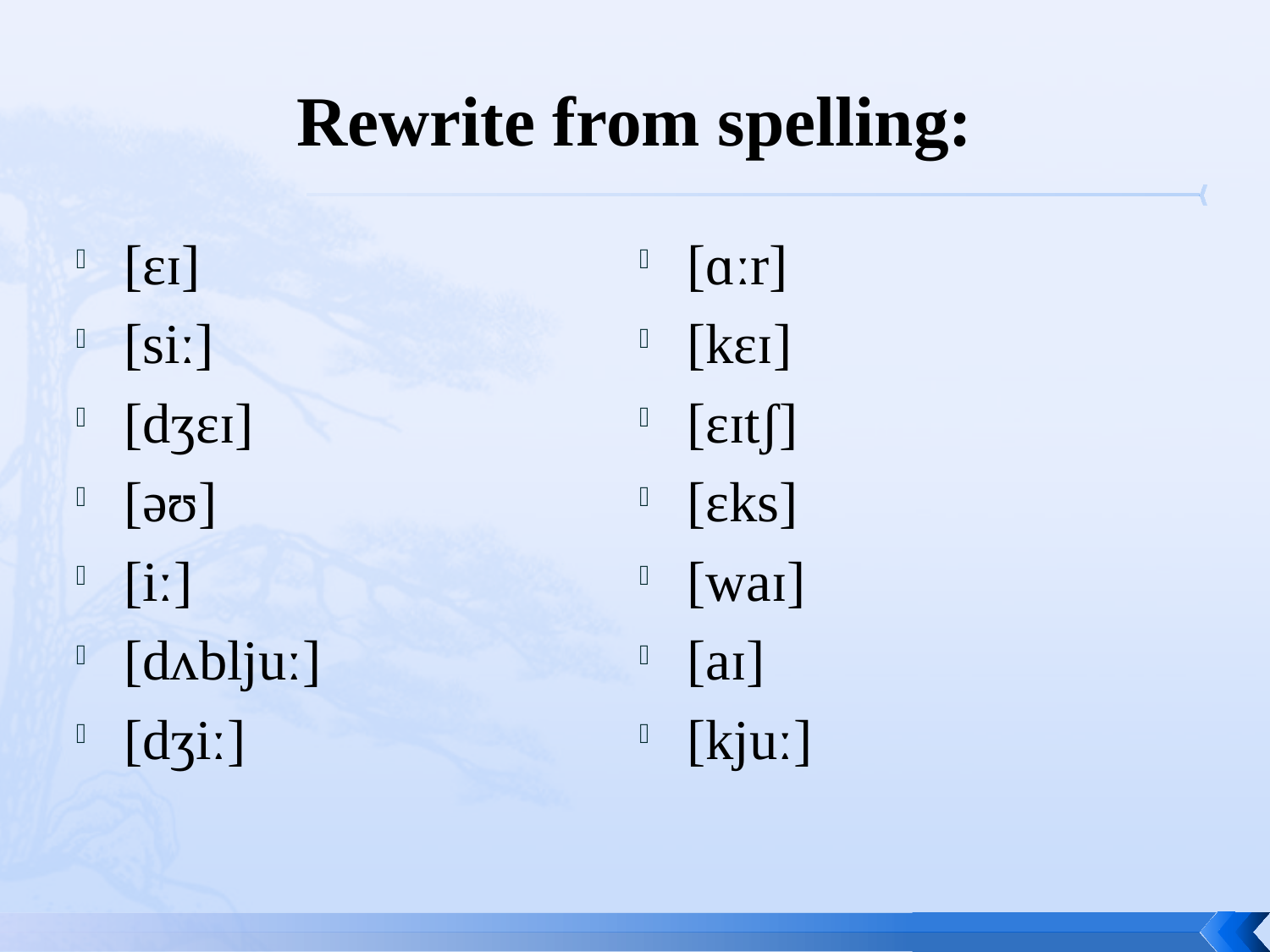

# Rewrite from spelling:
[ɛɪ]
[siː]
[dʒɛɪ]
[əʊ]
[iː]
[dʌbljuː]
[dʒiː]
[ɑːr]
[kɛɪ]
[ɛɪtʃ]
[ɛks]
[waɪ]
[aɪ]
[kjuː]